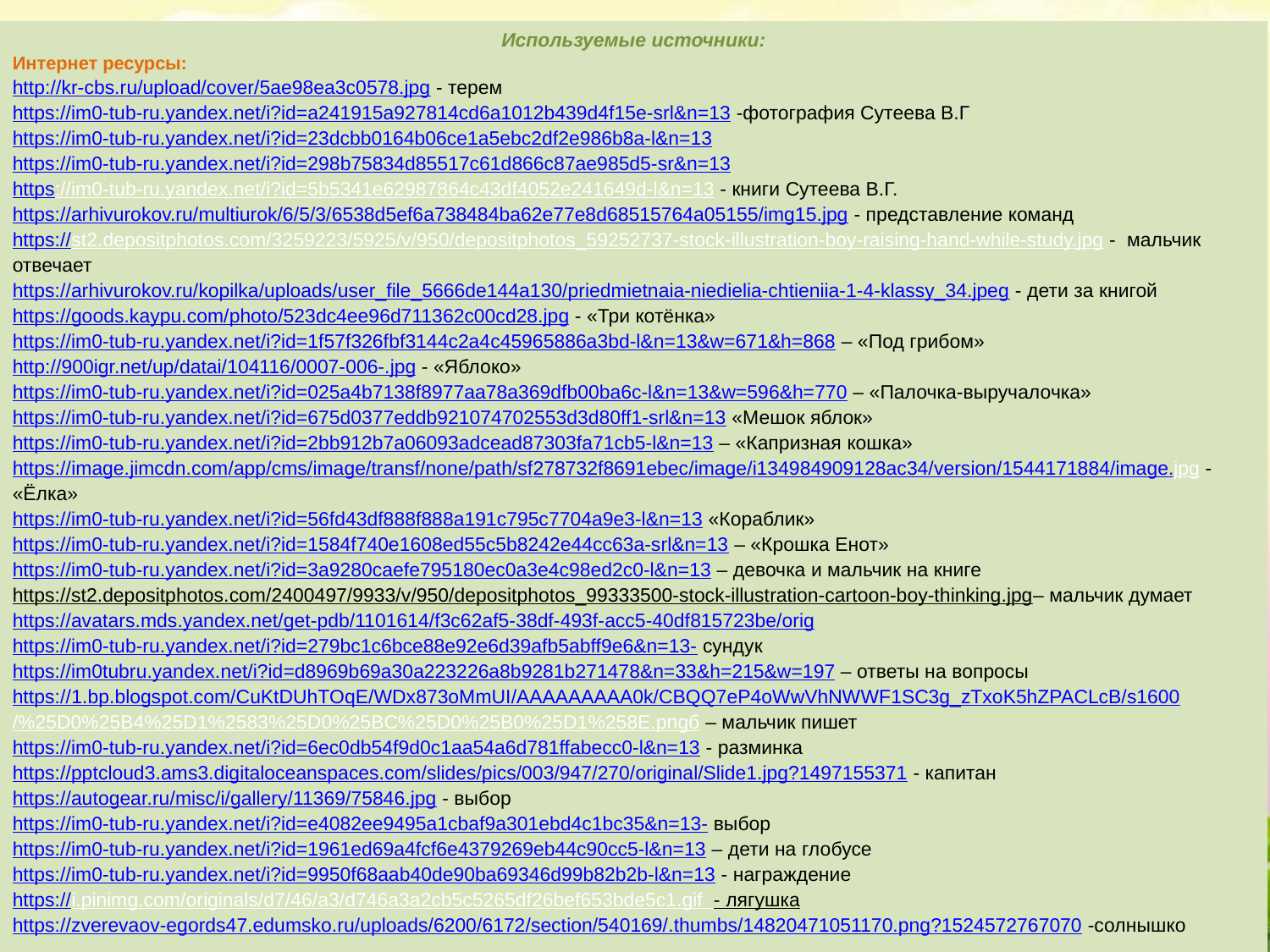

Используемые источники:
Интернет ресурсы:
http://kr-cbs.ru/upload/cover/5ae98ea3c0578.jpg - терем
https://im0-tub-ru.yandex.net/i?id=a241915a927814cd6a1012b439d4f15e-srl&n=13 -фотография Сутеева В.Г
https://im0-tub-ru.yandex.net/i?id=23dcbb0164b06ce1a5ebc2df2e986b8a-l&n=13
https://im0-tub-ru.yandex.net/i?id=298b75834d85517c61d866c87ae985d5-sr&n=13
https://im0-tub-ru.yandex.net/i?id=5b5341e62987864c43df4052e241649d-l&n=13 - книги Сутеева В.Г.
https://arhivurokov.ru/multiurok/6/5/3/6538d5ef6a738484ba62e77e8d68515764a05155/img15.jpg - представление команд
https://st2.depositphotos.com/3259223/5925/v/950/depositphotos_59252737-stock-illustration-boy-raising-hand-while-study.jpg -  мальчик отвечает
https://arhivurokov.ru/kopilka/uploads/user_file_5666de144a130/priedmietnaia-niedielia-chtieniia-1-4-klassy_34.jpeg - дети за книгой
https://goods.kaypu.com/photo/523dc4ee96d711362c00cd28.jpg - «Три котёнка»
https://im0-tub-ru.yandex.net/i?id=1f57f326fbf3144c2a4c45965886a3bd-l&n=13&w=671&h=868 – «Под грибом»
http://900igr.net/up/datai/104116/0007-006-.jpg - «Яблоко»
https://im0-tub-ru.yandex.net/i?id=025a4b7138f8977aa78a369dfb00ba6c-l&n=13&w=596&h=770 – «Палочка-выручалочка»
https://im0-tub-ru.yandex.net/i?id=675d0377eddb921074702553d3d80ff1-srl&n=13 «Мешок яблок»
https://im0-tub-ru.yandex.net/i?id=2bb912b7a06093adcead87303fa71cb5-l&n=13 – «Капризная кошка»
https://image.jimcdn.com/app/cms/image/transf/none/path/sf278732f8691ebec/image/i134984909128ac34/version/1544171884/image.jpg - «Ёлка»
https://im0-tub-ru.yandex.net/i?id=56fd43df888f888a191c795c7704a9e3-l&n=13 «Кораблик»
https://im0-tub-ru.yandex.net/i?id=1584f740e1608ed55c5b8242e44cc63a-srl&n=13 – «Крошка Енот»
https://im0-tub-ru.yandex.net/i?id=3a9280caefe795180ec0a3e4c98ed2c0-l&n=13 – девочка и мальчик на книге
https://st2.depositphotos.com/2400497/9933/v/950/depositphotos_99333500-stock-illustration-cartoon-boy-thinking.jpg– мальчик думает
https://avatars.mds.yandex.net/get-pdb/1101614/f3c62af5-38df-493f-acc5-40df815723be/orig
https://im0-tub-ru.yandex.net/i?id=279bc1c6bce88e92e6d39afb5abff9e6&n=13- сундук
https://im0tubru.yandex.net/i?id=d8969b69a30a223226a8b9281b271478&n=33&h=215&w=197 – ответы на вопросы
https://1.bp.blogspot.com/CuKtDUhTOqE/WDx873oMmUI/AAAAAAAAA0k/CBQQ7eP4oWwVhNWWF1SC3g_zTxoK5hZPACLcB/s1600/%25D0%25B4%25D1%2583%25D0%25BC%25D0%25B0%25D1%258E.pngб – мальчик пишет
https://im0-tub-ru.yandex.net/i?id=6ec0db54f9d0c1aa54a6d781ffabecc0-l&n=13 - разминка
https://pptcloud3.ams3.digitaloceanspaces.com/slides/pics/003/947/270/original/Slide1.jpg?1497155371 - капитан
https://autogear.ru/misc/i/gallery/11369/75846.jpg - выбор
https://im0-tub-ru.yandex.net/i?id=e4082ee9495a1cbaf9a301ebd4c1bc35&n=13- выбор
https://im0-tub-ru.yandex.net/i?id=1961ed69a4fcf6e4379269eb44c90cc5-l&n=13 – дети на глобусе
https://im0-tub-ru.yandex.net/i?id=9950f68aab40de90ba69346d99b82b2b-l&n=13 - награждение
https://i.pinimg.com/originals/d7/46/a3/d746a3a2cb5c5265df26bef653bde5c1.gif  - лягушка
https://zverevaov-egords47.edumsko.ru/uploads/6200/6172/section/540169/.thumbs/14820471051170.png?1524572767070 -солнышко